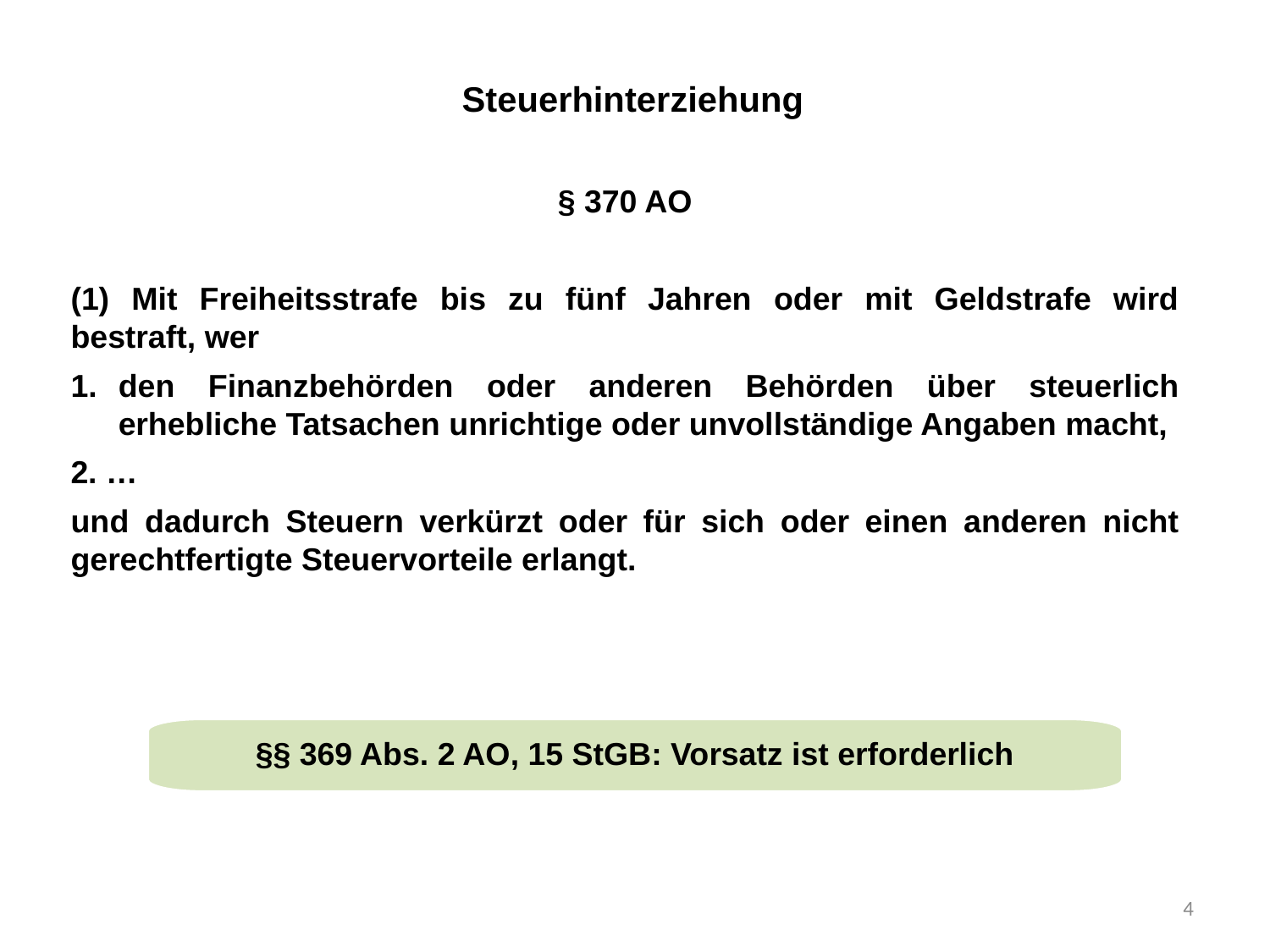

# Steuerhinterziehung

§ 370 AO

(1) Mit Freiheitsstrafe bis zu fünf Jahren oder mit Geldstrafe wird bestraft, wer
den Finanzbehörden oder anderen Behörden über steuerlich erhebliche Tatsachen unrichtige oder unvollständige Angaben macht,
2. …
und dadurch Steuern verkürzt oder für sich oder einen anderen nicht gerechtfertigte Steuervorteile erlangt.

§§ 369 Abs. 2 AO, 15 StGB: Vorsatz ist erforderlich
4